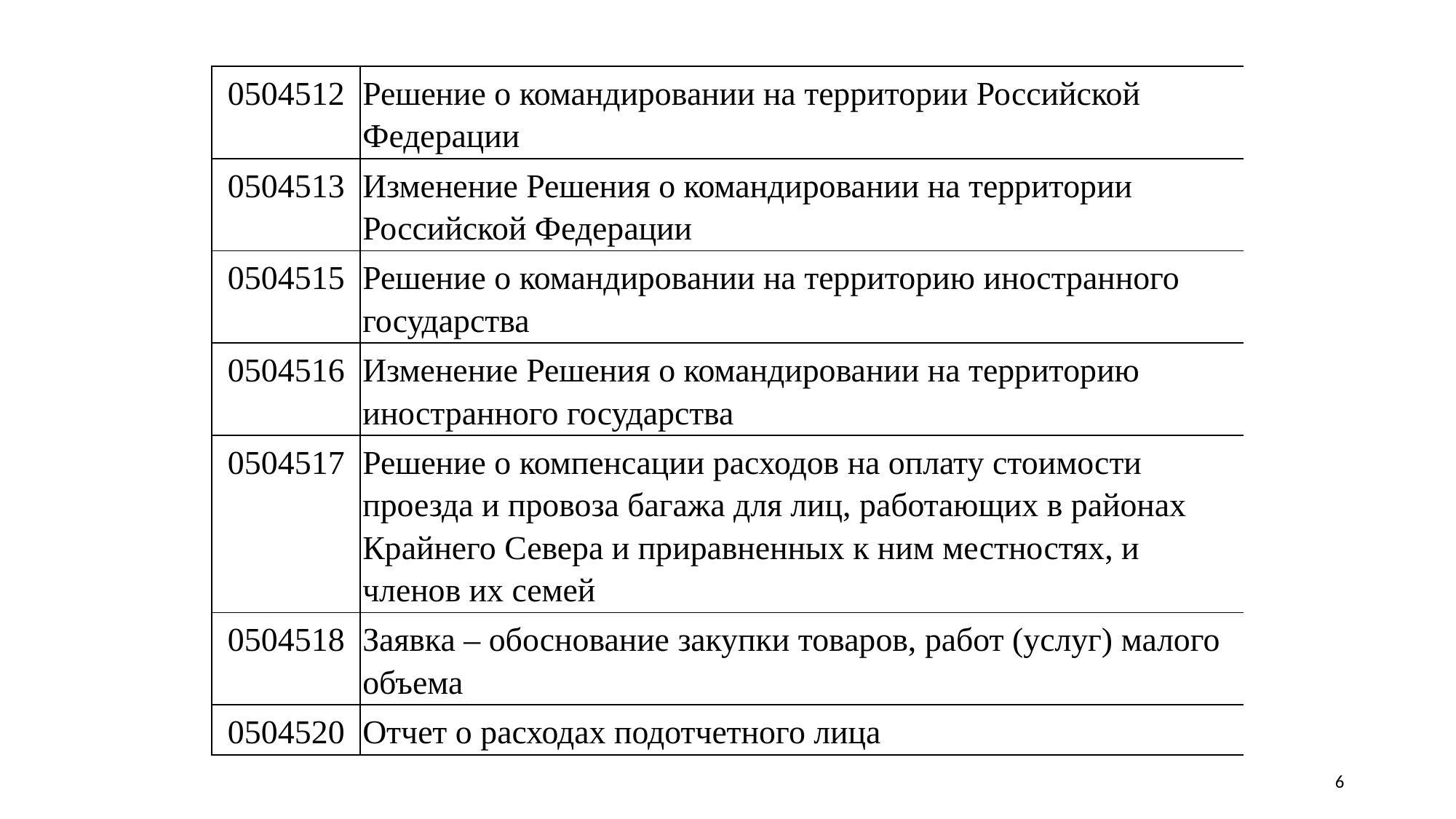

| 0504512 | Решение о командировании на территории Российской Федерации |
| --- | --- |
| 0504513 | Изменение Решения о командировании на территории Российской Федерации |
| 0504515 | Решение о командировании на территорию иностранного государства |
| 0504516 | Изменение Решения о командировании на территорию иностранного государства |
| 0504517 | Решение о компенсации расходов на оплату стоимости проезда и провоза багажа для лиц, работающих в районах Крайнего Севера и приравненных к ним местностях, и членов их семей |
| 0504518 | Заявка – обоснование закупки товаров, работ (услуг) малого объема |
| 0504520 | Отчет о расходах подотчетного лица |
6